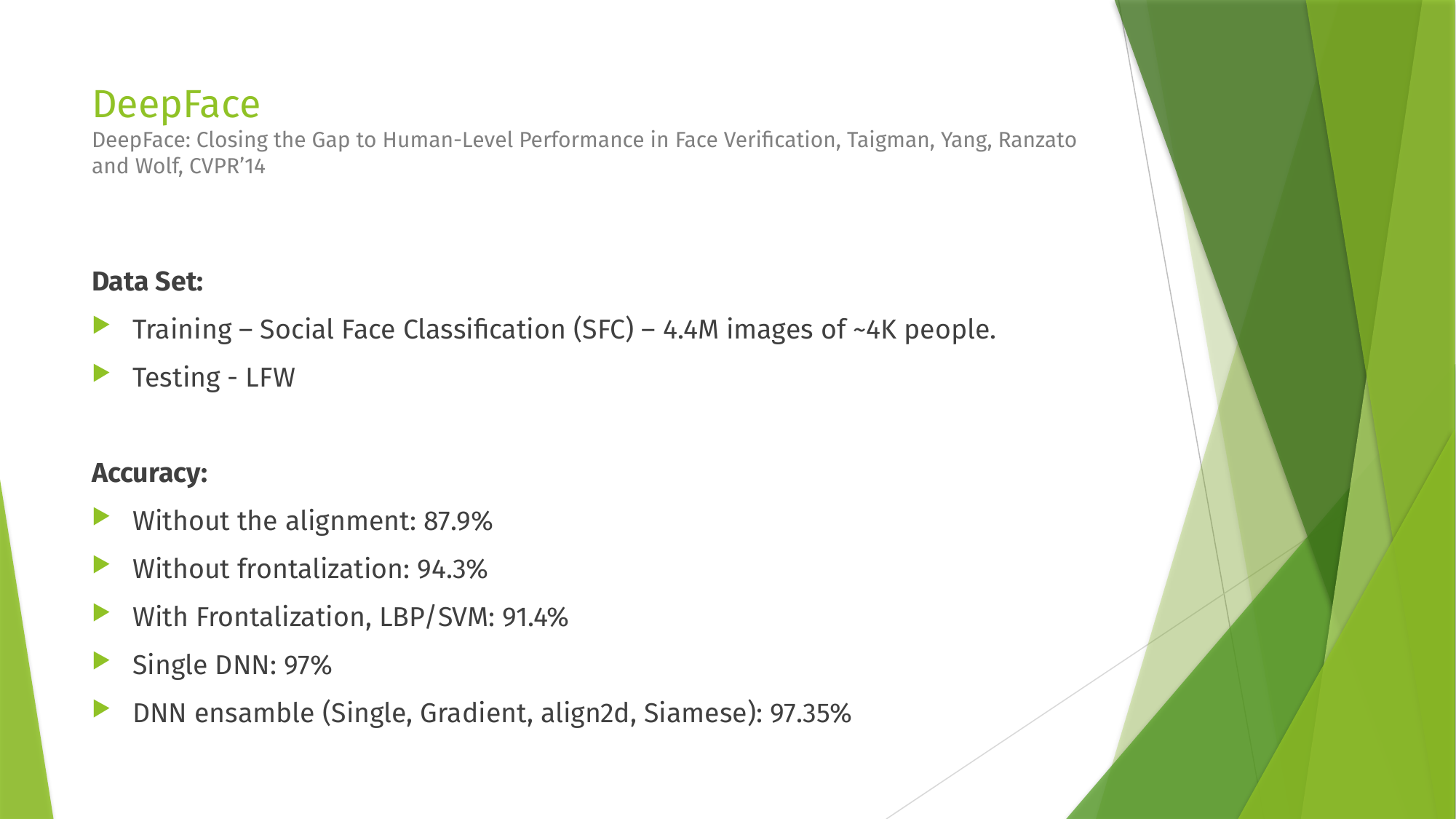

# DeepFace DeepFace: Closing the Gap to Human-Level Performance in Face Verification, Taigman, Yang, Ranzato and Wolf, CVPR’14
Data Set:
Training – Social Face Classification (SFC) – 4.4M images of ~4K people.
Testing - LFW

Accuracy:
Without the alignment: 87.9%
Without frontalization: 94.3%
With Frontalization, LBP/SVM: 91.4%
Single DNN: 97%
DNN ensamble (Single, Gradient, align2d, Siamese): 97.35%